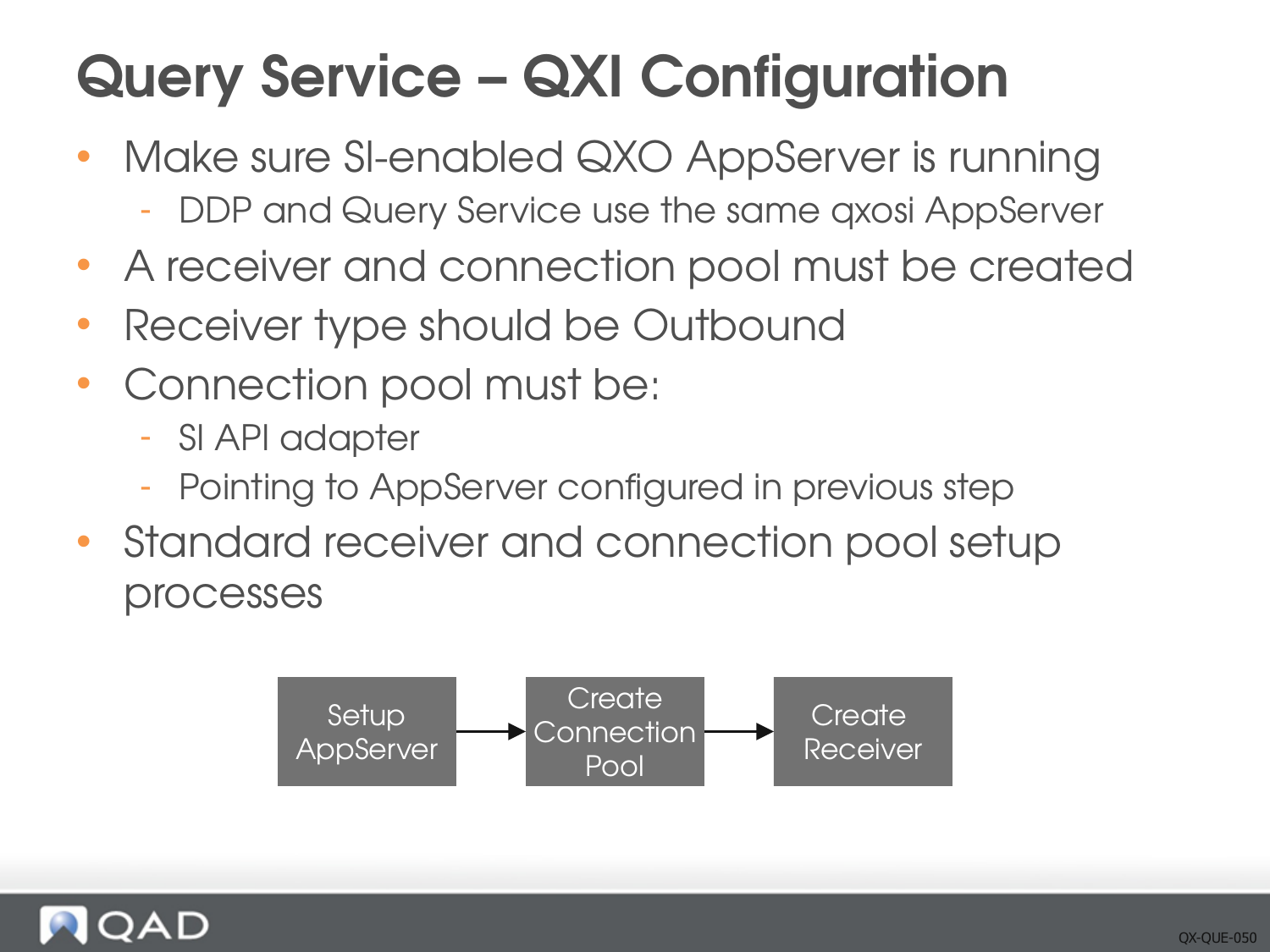

# Query Service – QXI Configuration
Make sure SI-enabled QXO AppServer is running
DDP and Query Service use the same qxosi AppServer
A receiver and connection pool must be created
Receiver type should be Outbound
Connection pool must be:
SI API adapter
Pointing to AppServer configured in previous step
Standard receiver and connection pool setup processes
Setup
AppServer
Create
Connection
Pool
Create
Receiver
QX-QUE-050